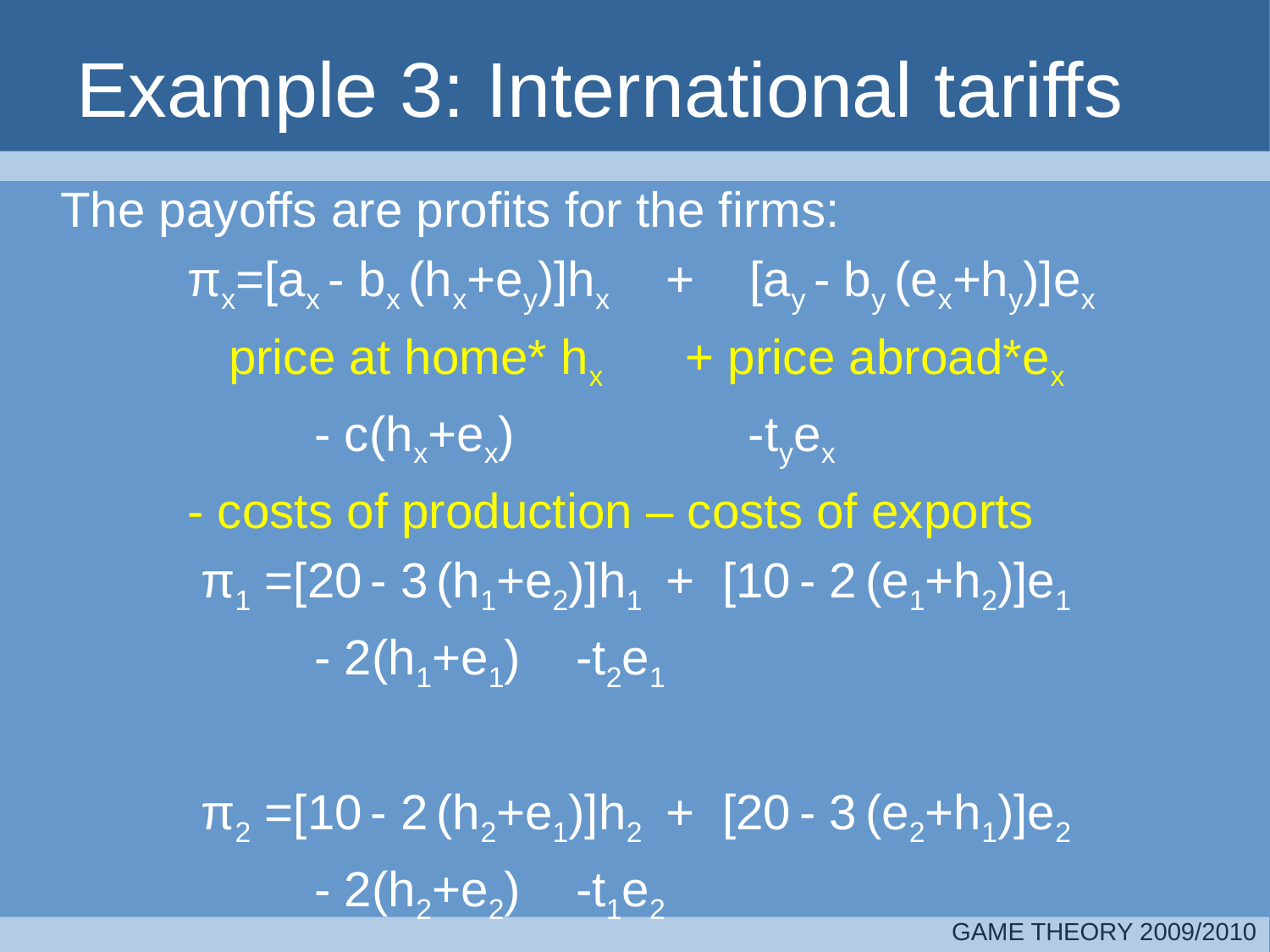

# Example 3: International tariffs
	The payoffs are profits for the firms:
		πx=[ax - bx (hx+ey)]hx       +    [ay - by (ex+hy)]ex
		   price at home* hx      + price abroad*ex
			- c(hx+ex)                 -tyex
		- costs of production – costs of exports
		 π1 =[20 - 3 (h1+e2)]h1   +  [10 - 2 (e1+h2)]e1
			- 2(h1+e1)    -t2e1

		 π2 =[10 - 2 (h2+e1)]h2   +  [20 - 3 (e2+h1)]e2
			- 2(h2+e2)    -t1e2
GAME THEORY 2009/2010